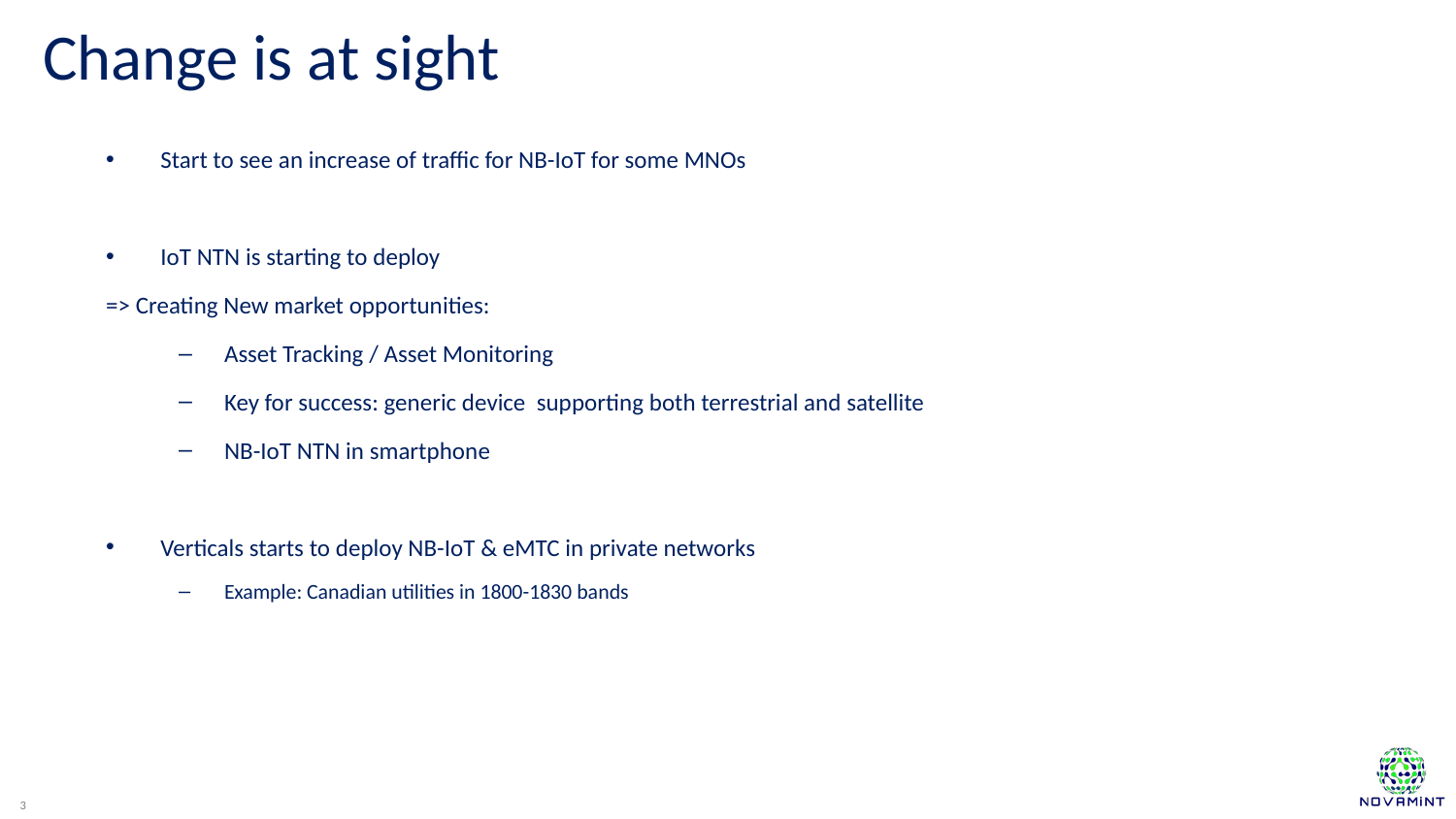

Change is at sight
Start to see an increase of traffic for NB-IoT for some MNOs

IoT NTN is starting to deploy
=> Creating New market opportunities:
Asset Tracking / Asset Monitoring
Key for success: generic device  supporting both terrestrial and satellite
NB-IoT NTN in smartphone

Verticals starts to deploy NB-IoT & eMTC in private networks
Example: Canadian utilities in 1800-1830 bands